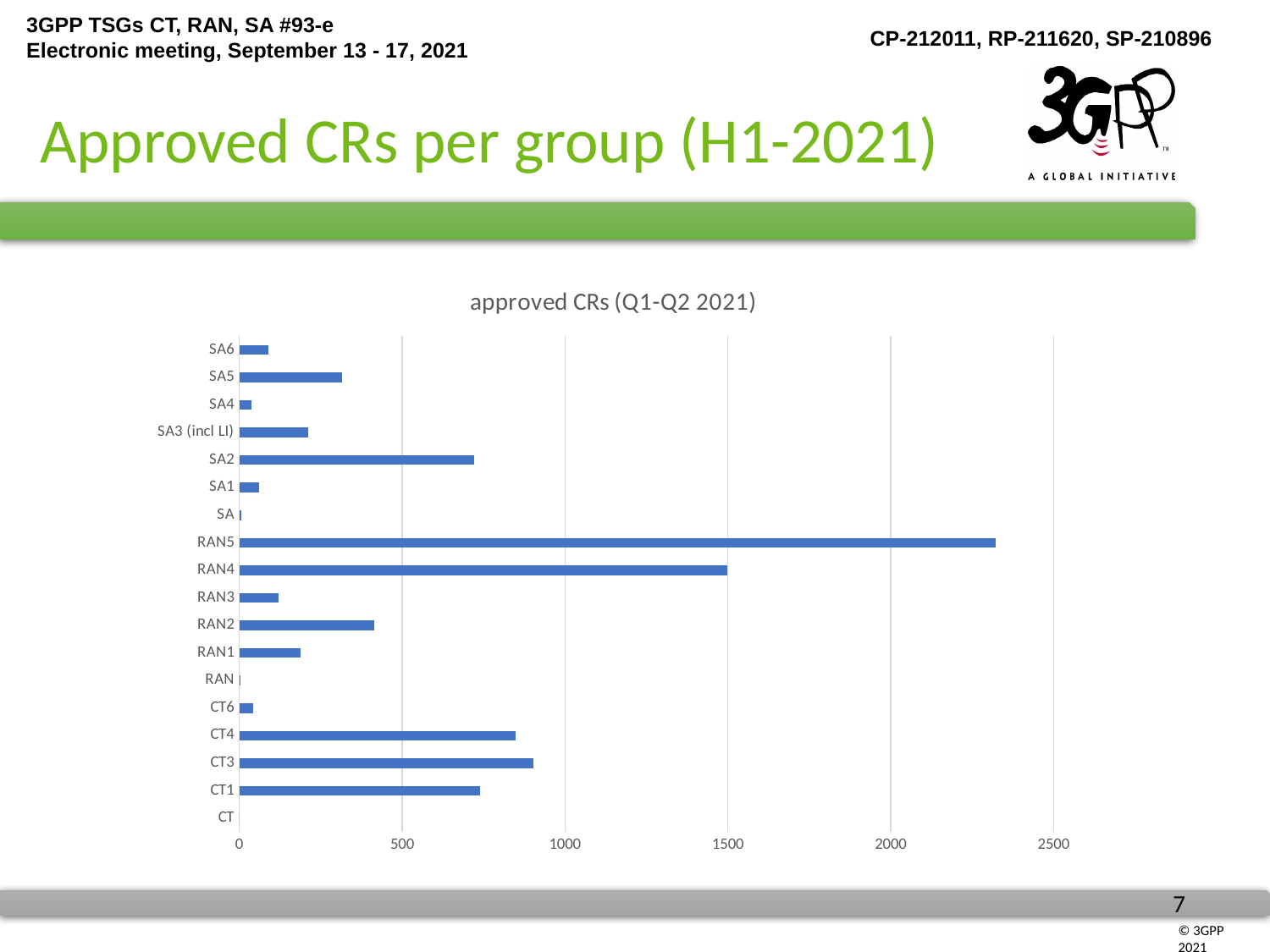

# Approved CRs per group (H1-2021)

### Chart:

| Category | approved CRs (Q1-Q2 2021) |
|---|---|
| CT | 0.0 |
| CT1 | 739.0 |
| CT3 | 903.0 |
| CT4 | 849.0 |
| CT6 | 42.0 |
| RAN | 1.0 |
| RAN1 | 187.0 |
| RAN2 | 414.0 |
| RAN3 | 120.0 |
| RAN4 | 1499.0 |
| RAN5 | 2323.0 |
| SA | 7.0 |
| SA1 | 60.0 |
| SA2 | 721.0 |
| SA3 (incl LI) | 211.0 |
| SA4 | 36.0 |
| SA5 | 316.0 |
| SA6 | 88.0 |